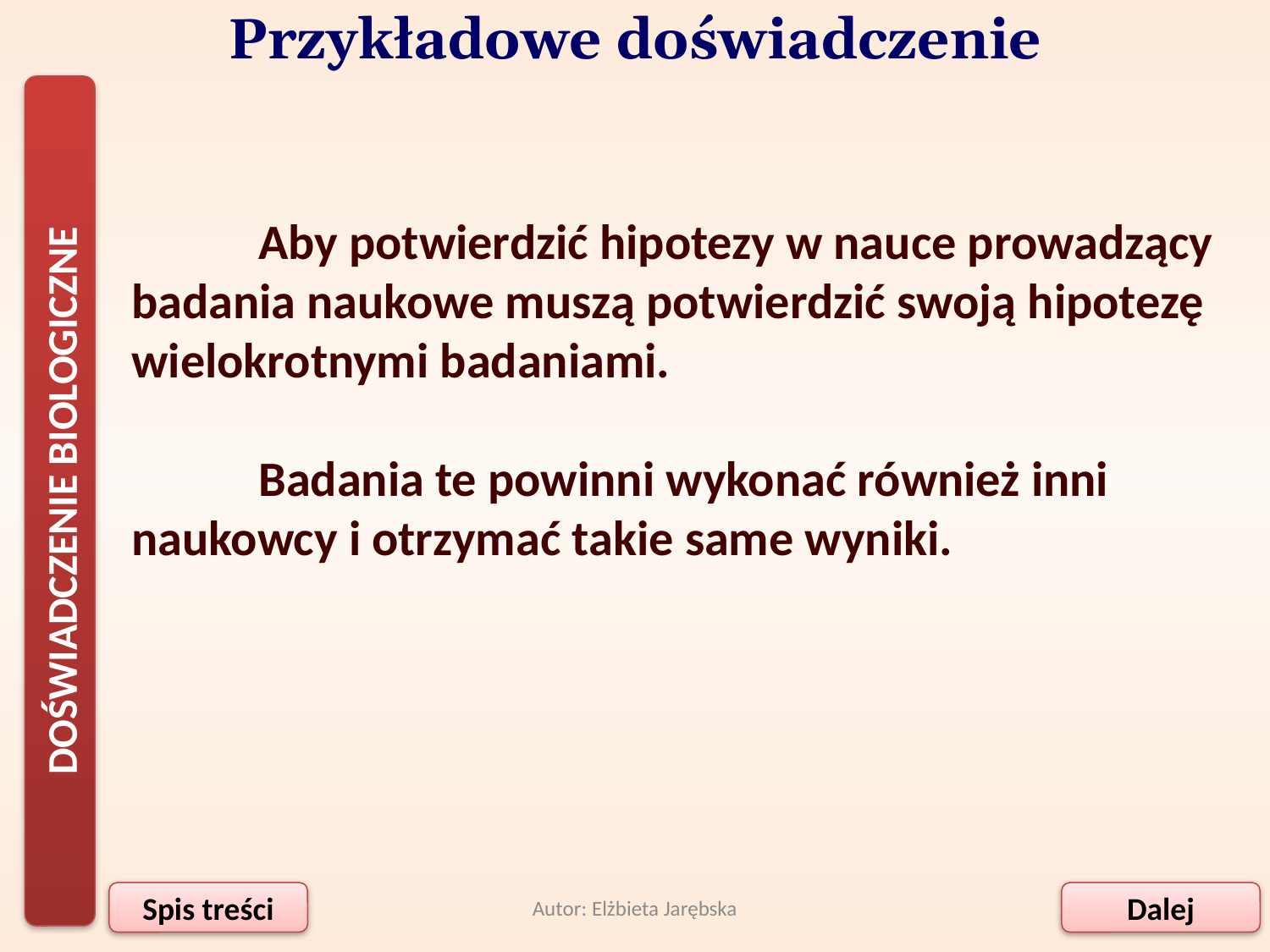

Przykładowe doświadczenie
DOŚWIADCZENIE BIOLOGICZNE
	Aby potwierdzić hipotezy w nauce prowadzący
badania naukowe muszą potwierdzić swoją hipotezę
wielokrotnymi badaniami.

	Badania te powinni wykonać również inni naukowcy i otrzymać takie same wyniki.
Autor: Elżbieta Jarębska
Spis treści
Dalej